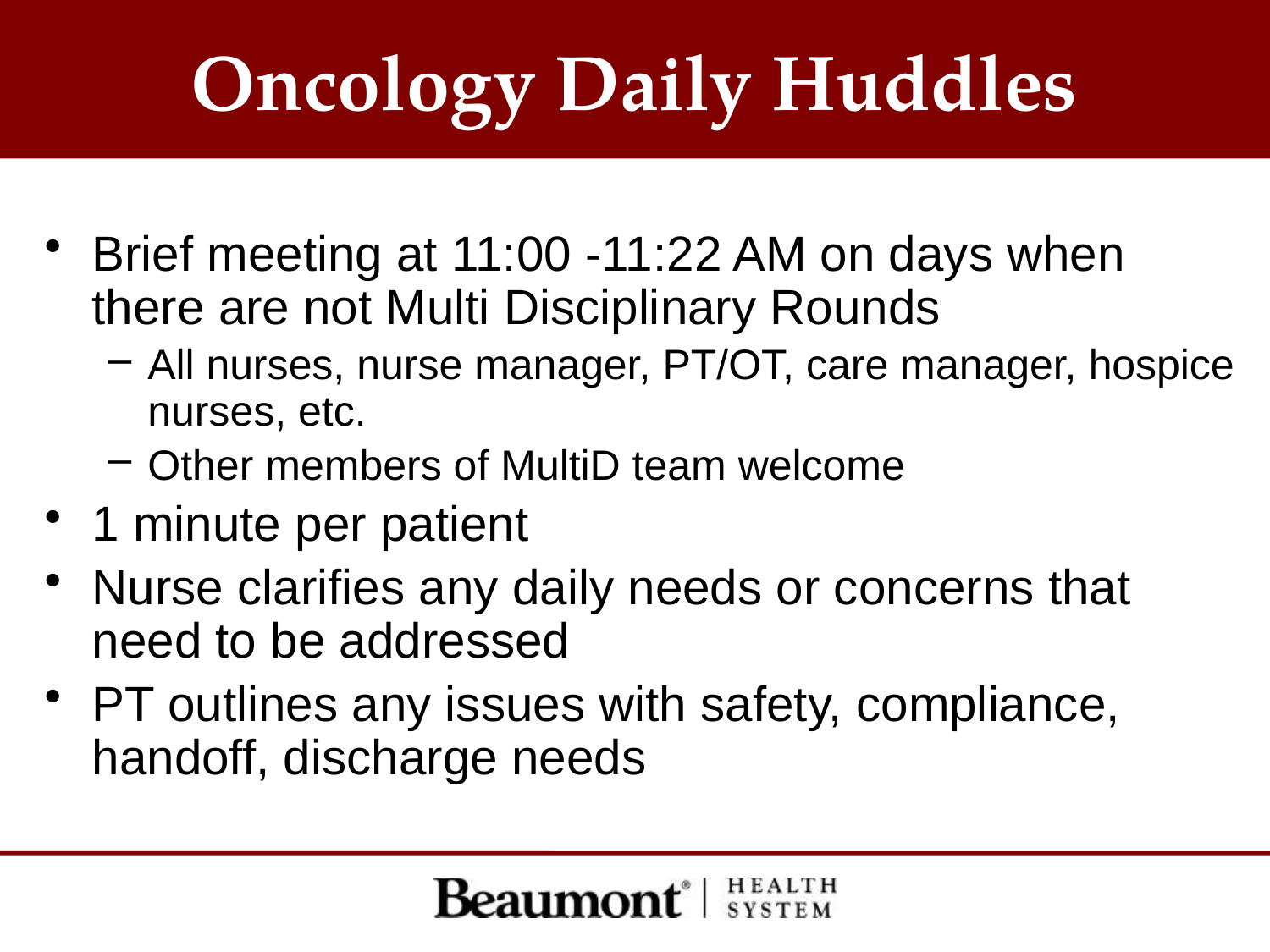

# Oncology Daily Huddles
Brief meeting at 11:00 -11:22 AM on days when there are not Multi Disciplinary Rounds
All nurses, nurse manager, PT/OT, care manager, hospice nurses, etc.
Other members of MultiD team welcome
1 minute per patient
Nurse clarifies any daily needs or concerns that need to be addressed
PT outlines any issues with safety, compliance, handoff, discharge needs